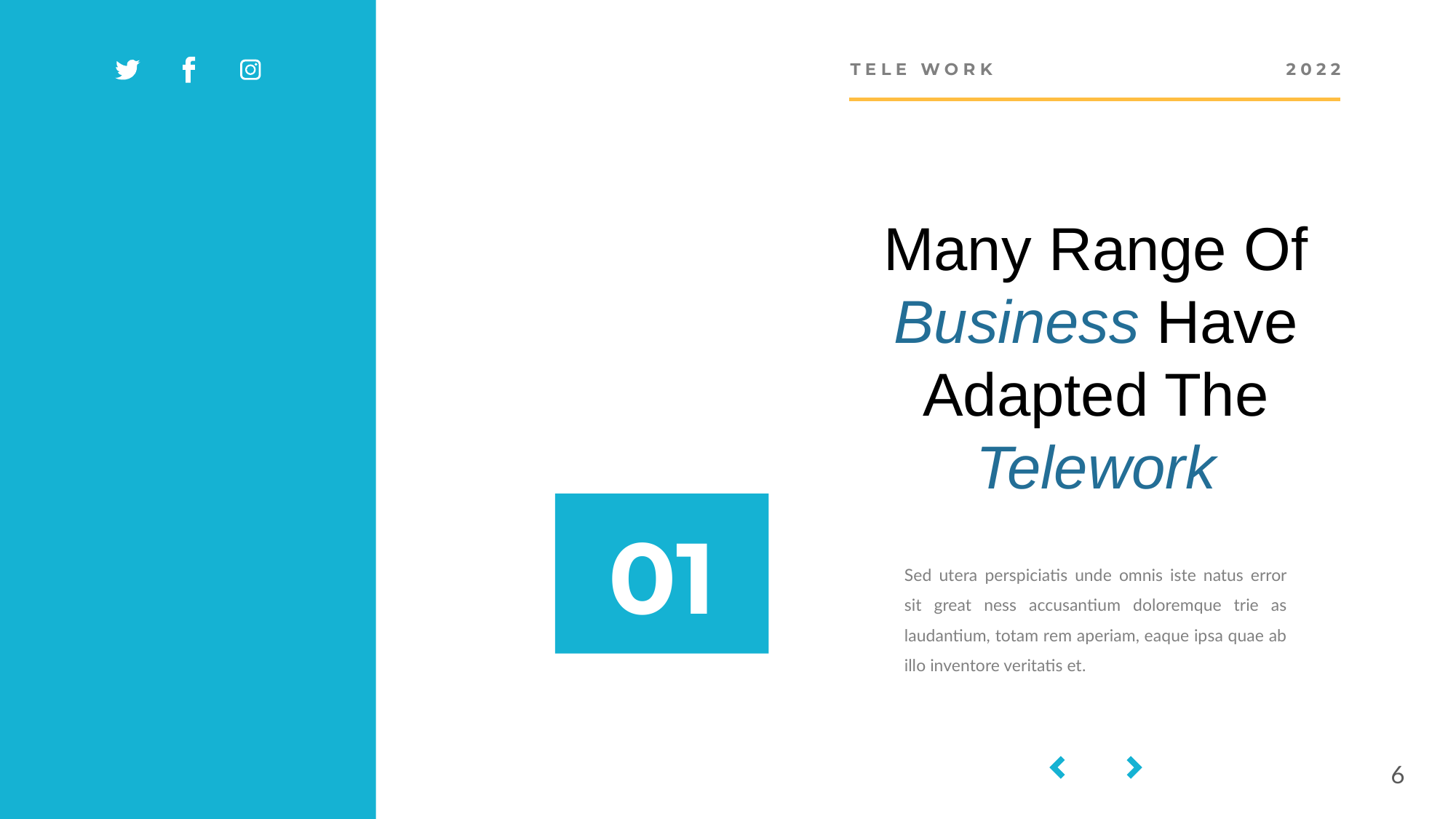

2022
TELE WORK

Many Range Of Business Have Adapted The Telework

01
Sed utera perspiciatis unde omnis iste natus error sit great ness accusantium doloremque trie as laudantium, totam rem aperiam, eaque ipsa quae ab illo inventore veritatis et.